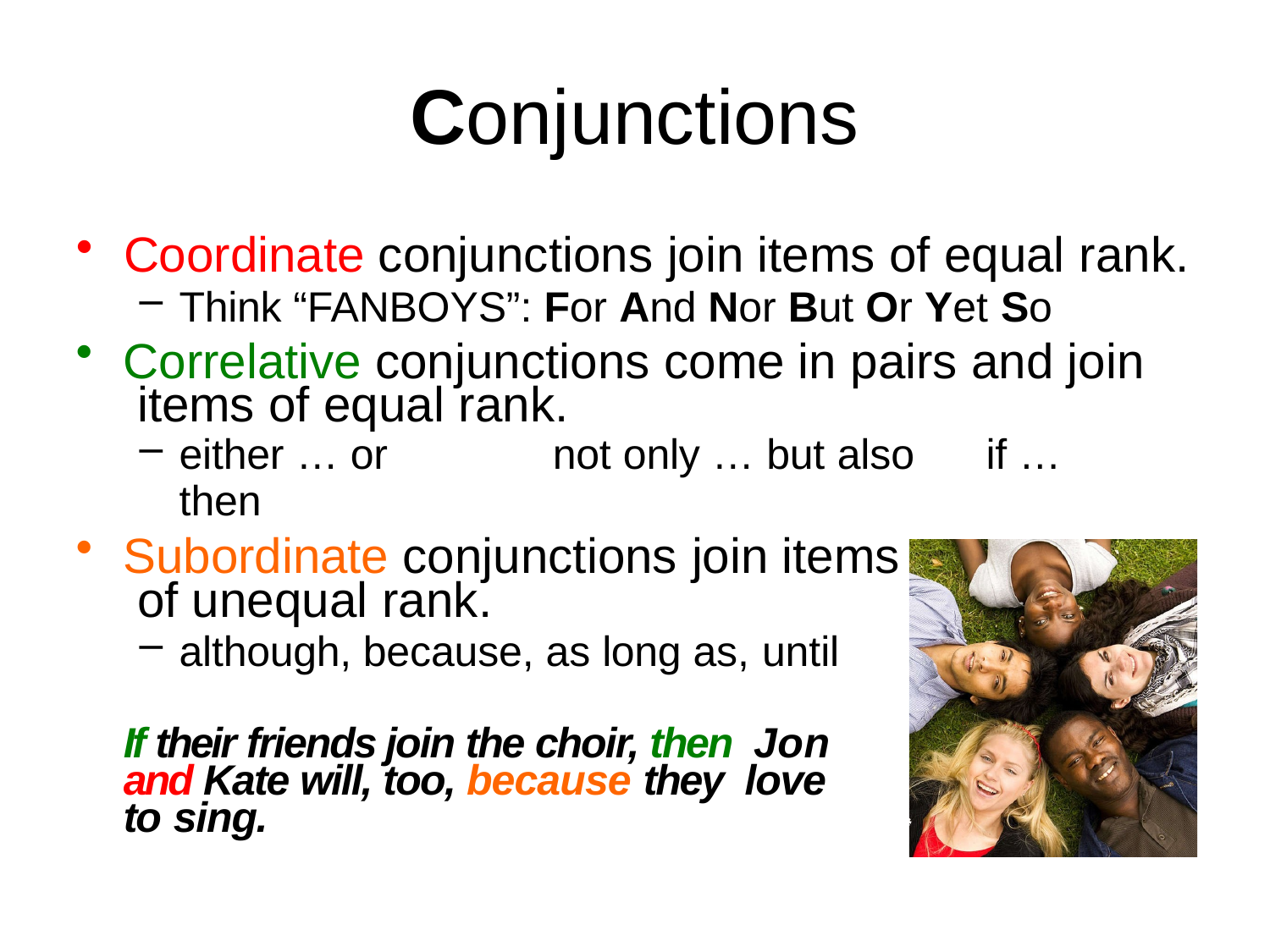

# Conjunctions
Coordinate conjunctions join items of equal rank.
Think “FANBOYS”: For And Nor But Or Yet So
Correlative conjunctions come in pairs and join  items of equal rank.
either … or	not only … but also	if … then
Subordinate conjunctions join items  of unequal rank.
although, because, as long as, until

If their friends join the choir, then  Jon and Kate will, too, because they  love to sing.